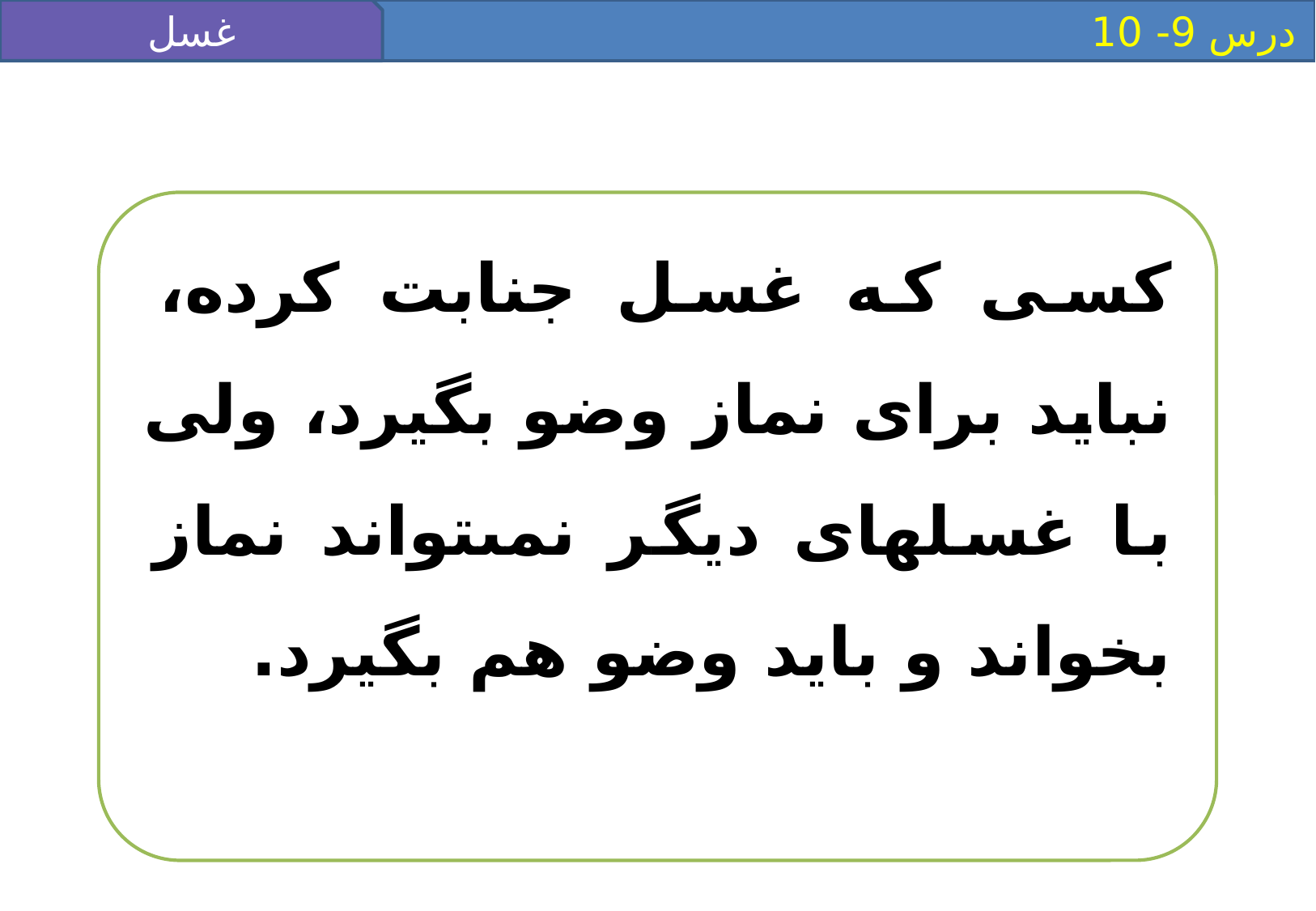

غسل
 درس 9- 10

كسى كه غسل جنابت كرده، نبايد براى نماز وضو بگيرد، ولى با غسل‏هاى ديگر نمى‏تواند نماز بخواند و بايد وضو هم بگيرد.